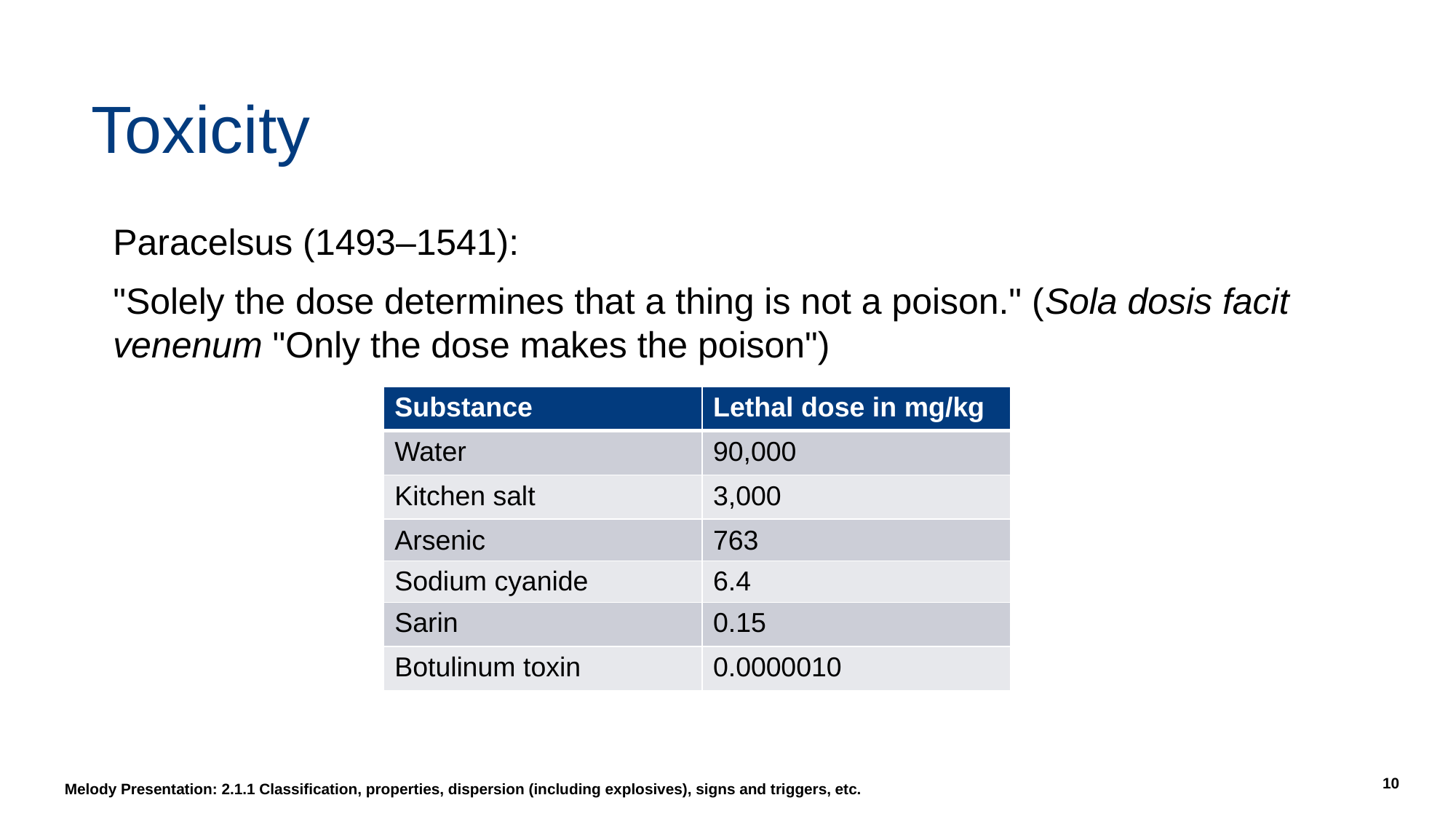

# Toxicity
Paracelsus (1493–1541):
"Solely the dose determines that a thing is not a poison." (Sola dosis facit venenum "Only the dose makes the poison")
| Substance | Lethal dose in mg/kg |
| --- | --- |
| Water | 90,000 |
| Kitchen salt | 3,000 |
| Arsenic | 763 |
| Sodium cyanide | 6.4 |
| Sarin | 0.15 |
| Botulinum toxin | 0.0000010 |
Melody Presentation: 2.1.1 Classification, properties, dispersion (including explosives), signs and triggers, etc.
10